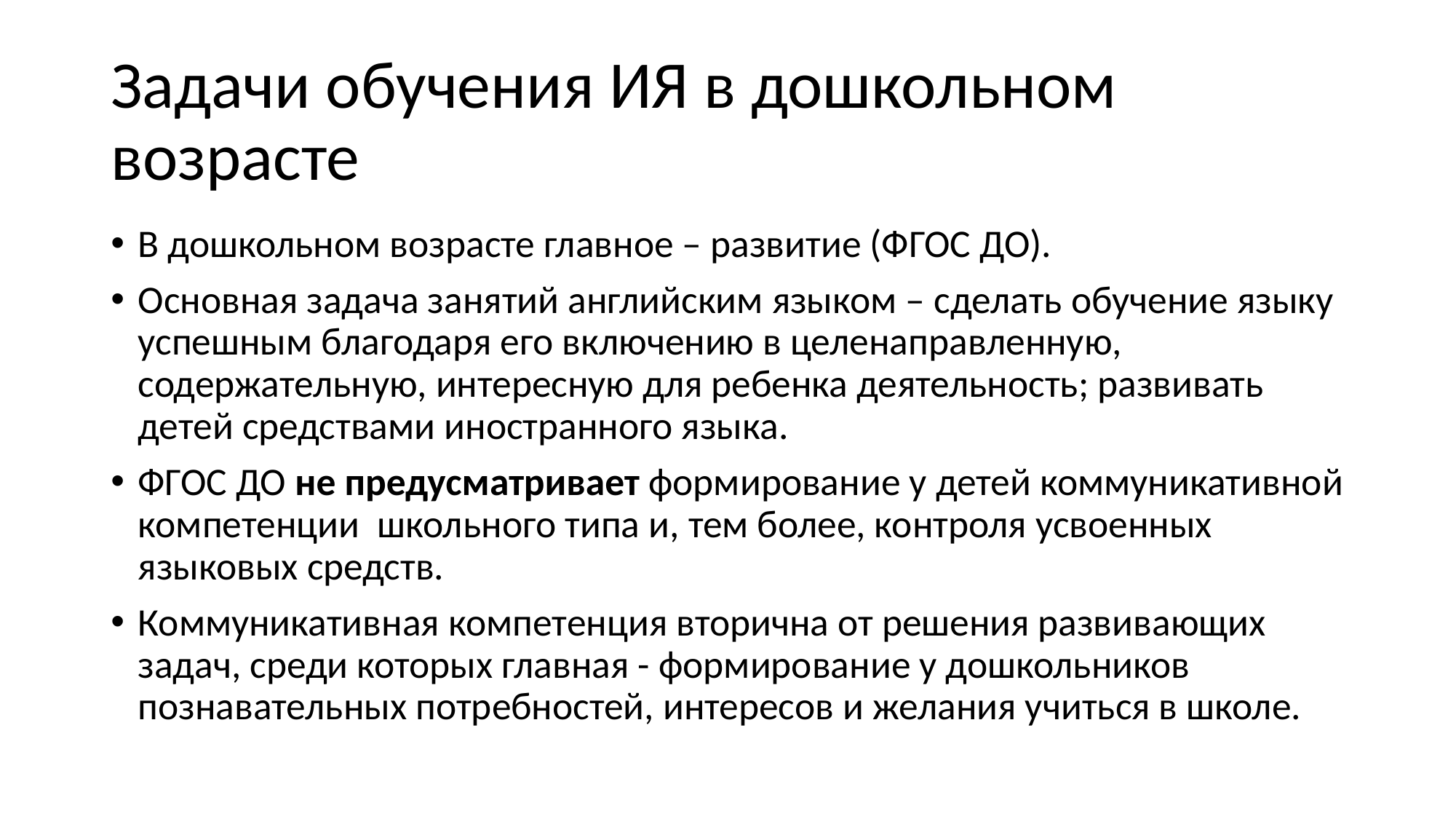

# Задачи обучения ИЯ в дошкольном возрасте
В дошкольном возрасте главное – развитие (ФГОС ДО).
Основная задача занятий английским языком – сделать обучение языку успешным благодаря его включению в целенаправленную, содержательную, интересную для ребенка деятельность; развивать детей средствами иностранного языка.
ФГОС ДО не предусматривает формирование у детей коммуникативной компетенции  школьного типа и, тем более, контроля усвоенных языковых средств.
Коммуникативная компетенция вторична от решения развивающих задач, среди которых главная - формирование у дошкольников познавательных потребностей, интересов и желания учиться в школе.